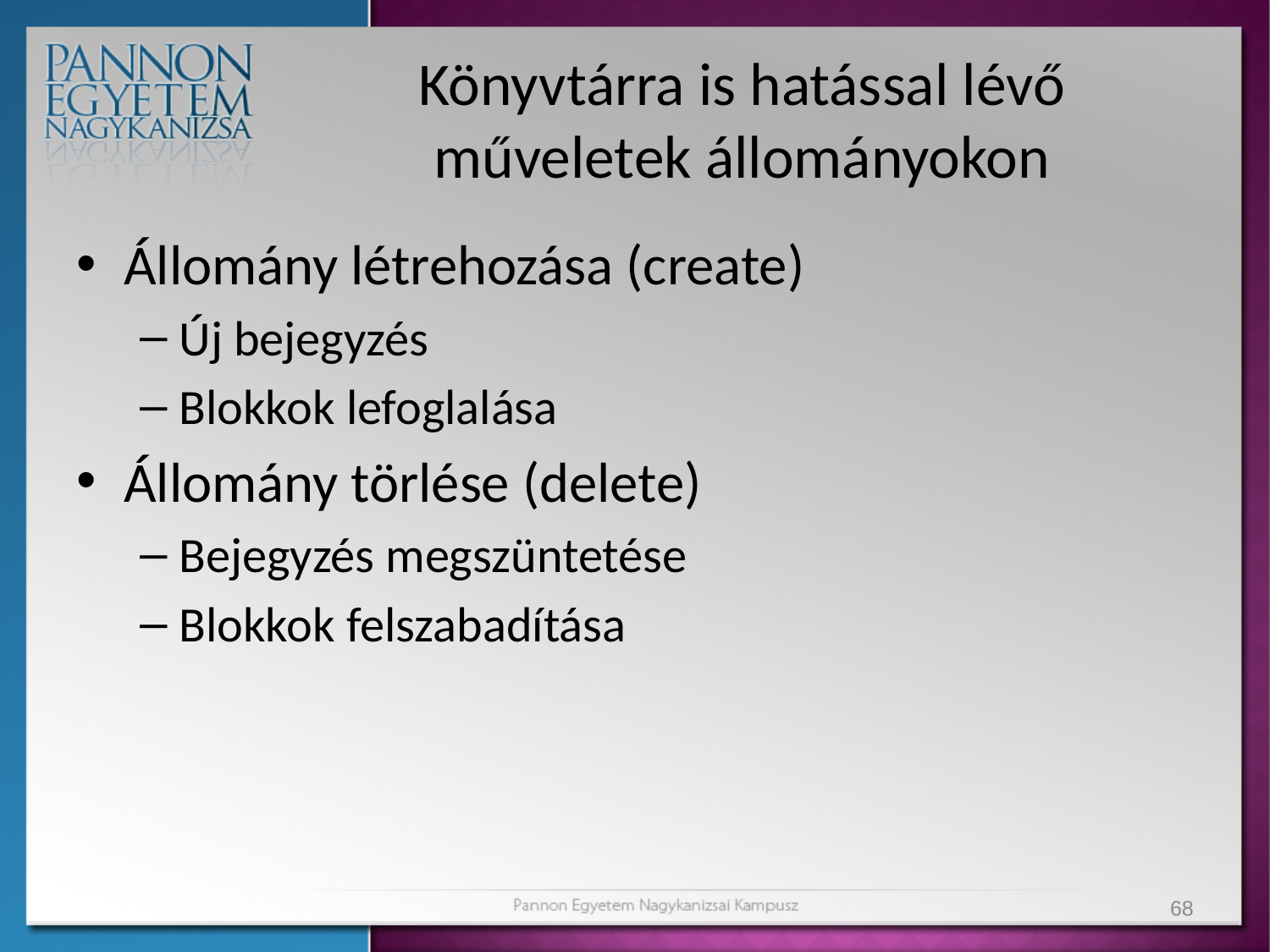

# Könyvtárra is hatással lévő műveletek állományokon
Állomány létrehozása (create)
Új bejegyzés
Blokkok lefoglalása
Állomány törlése (delete)
Bejegyzés megszüntetése
Blokkok felszabadítása
68